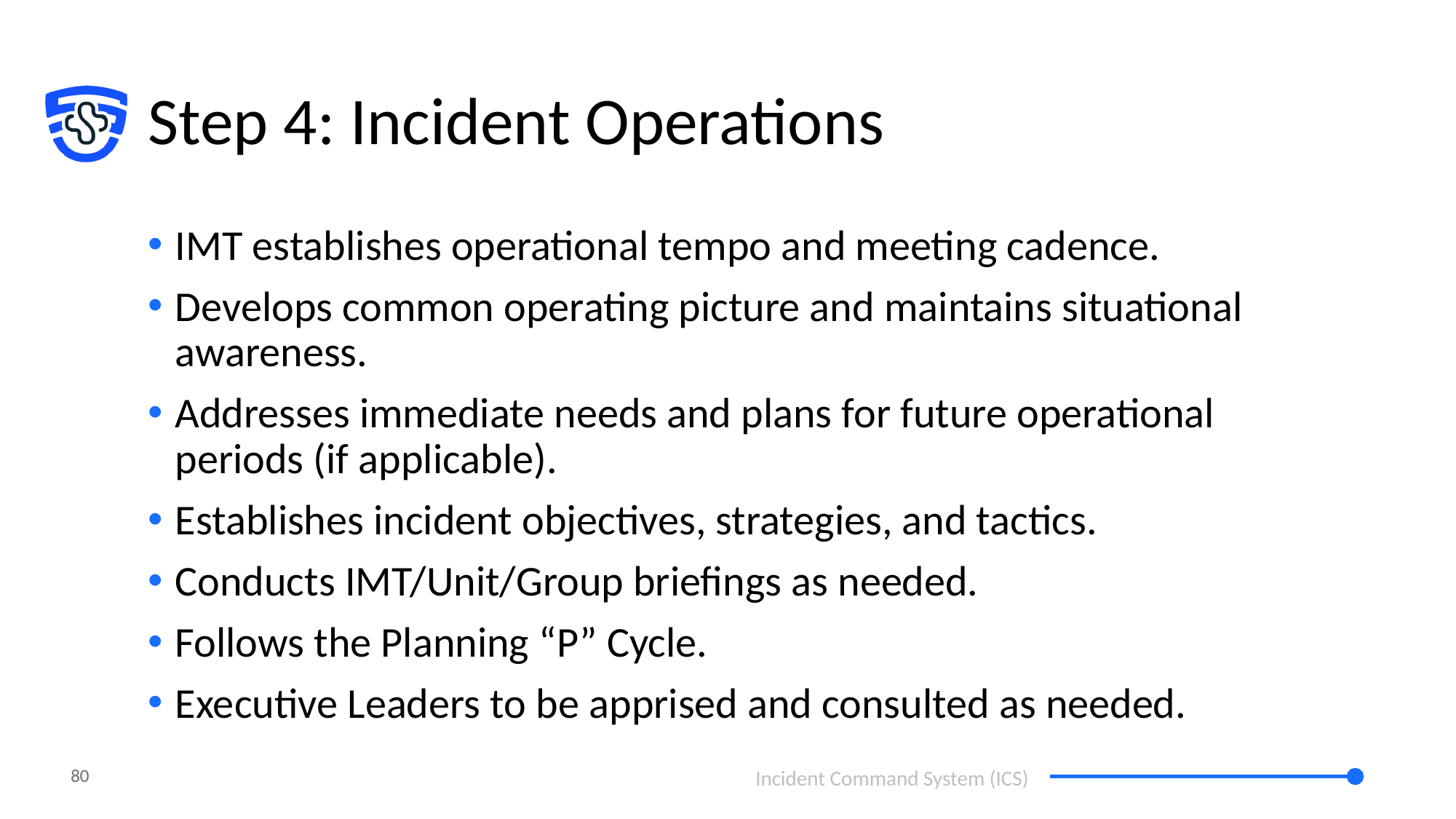

# Step 4: Incident Operations
IMT establishes operational tempo and meeting cadence.
Develops common operating picture and maintains situational awareness.
Addresses immediate needs and plans for future operational periods (if applicable).
Establishes incident objectives, strategies, and tactics.
Conducts IMT/Unit/Group briefings as needed.
Follows the Planning “P” Cycle.
Executive Leaders to be apprised and consulted as needed.